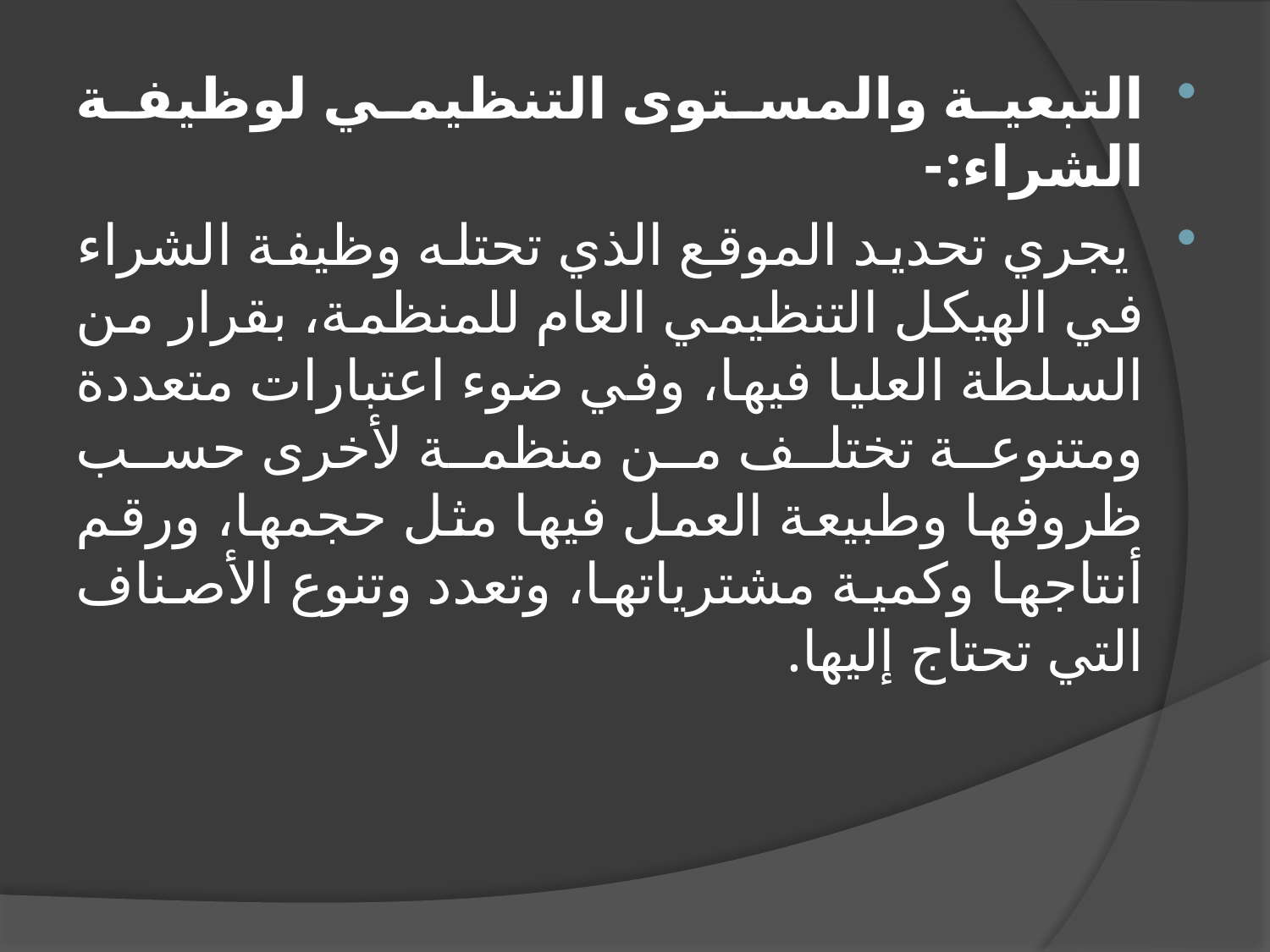

التبعية والمستوى التنظيمي لوظيفة الشراء:-
 يجري تحديد الموقع الذي تحتله وظيفة الشراء في الهيكل التنظيمي العام للمنظمة، بقرار من السلطة العليا فيها، وفي ضوء اعتبارات متعددة ومتنوعة تختلف من منظمة لأخرى حسب ظروفها وطبيعة العمل فيها مثل حجمها، ورقم أنتاجها وكمية مشترياتها، وتعدد وتنوع الأصناف التي تحتاج إليها.